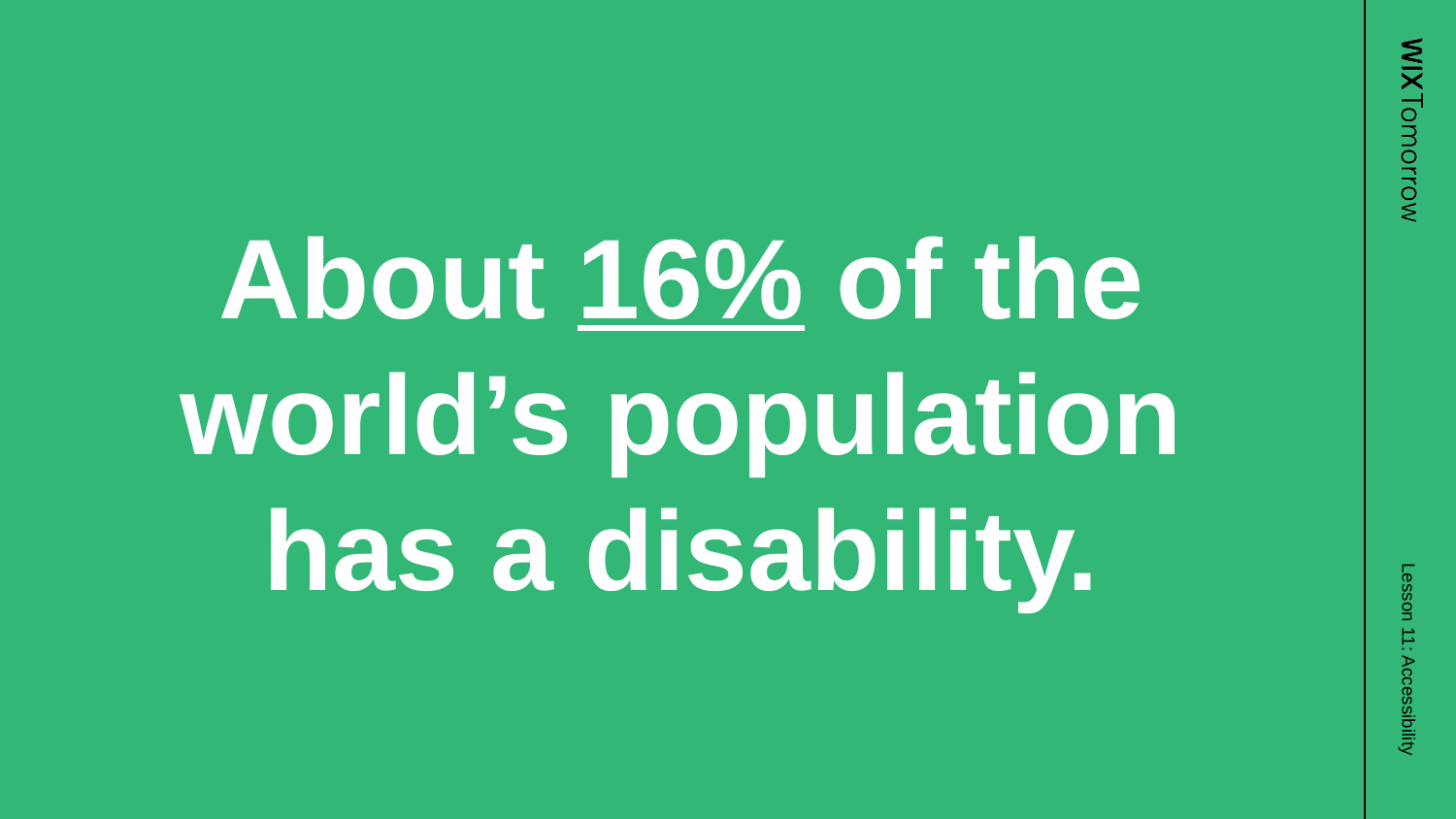

About 16% of the world’s population has a disability.